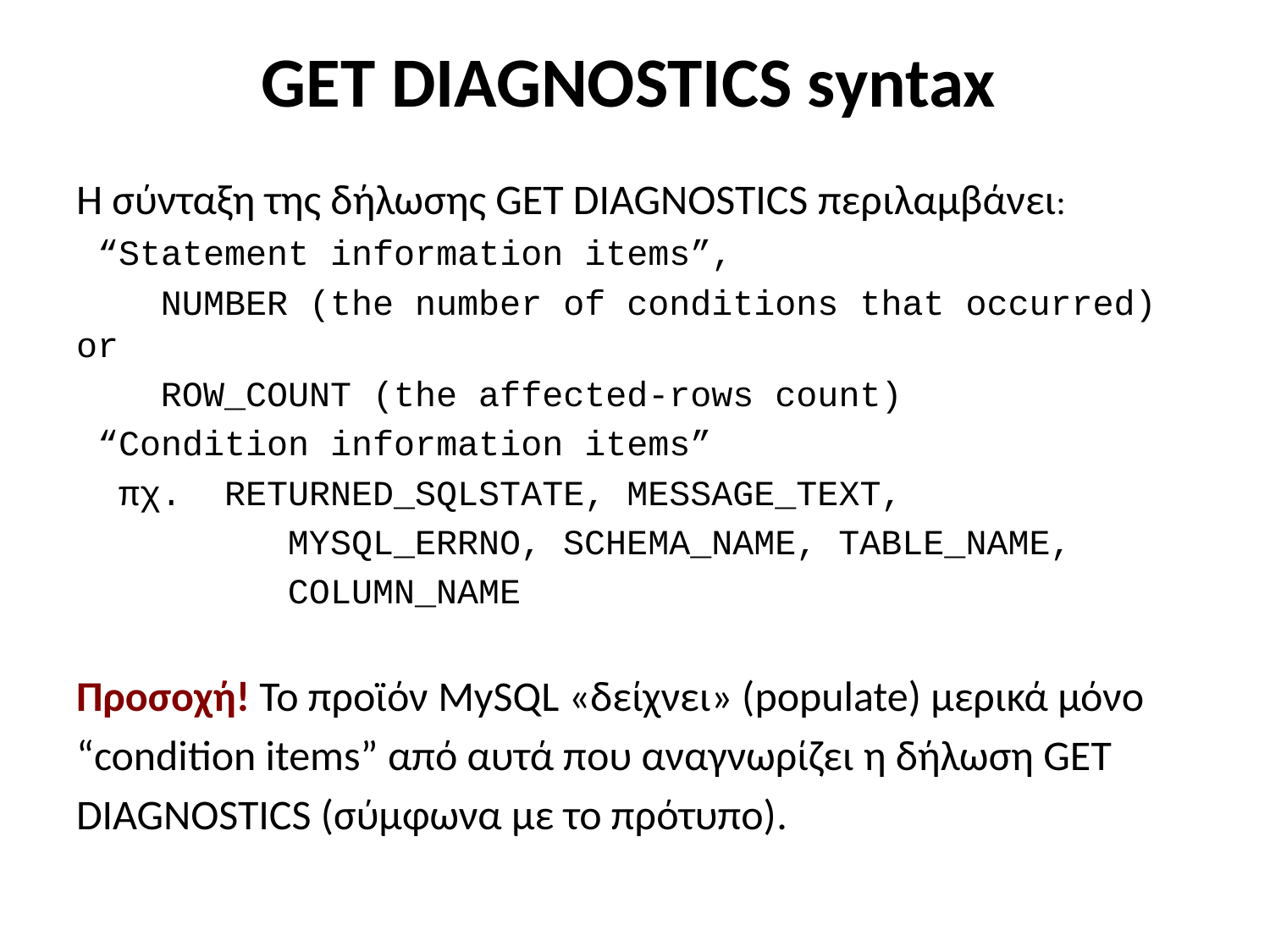

# GET DIAGNOSTICS syntax
Η σύνταξη της δήλωσης GET DIAGNOSTICS περιλαμβάνει:
 “Statement information items”,
    NUMBER (the number of conditions that occurred) or
    ROW_COUNT (the affected-rows count)
 “Condition information items”
  πχ.  RETURNED_SQLSTATE, MESSAGE_TEXT,
          MYSQL_ERRNO, SCHEMA_NAME, TABLE_NAME,
          COLUMN_NAME

Προσοχή! Το προϊόν MySQL «δείχνει» (populate) μερικά μόνο
“condition items” από αυτά που αναγνωρίζει η δήλωση GET
DIAGNOSTICS (σύμφωνα με το πρότυπο).